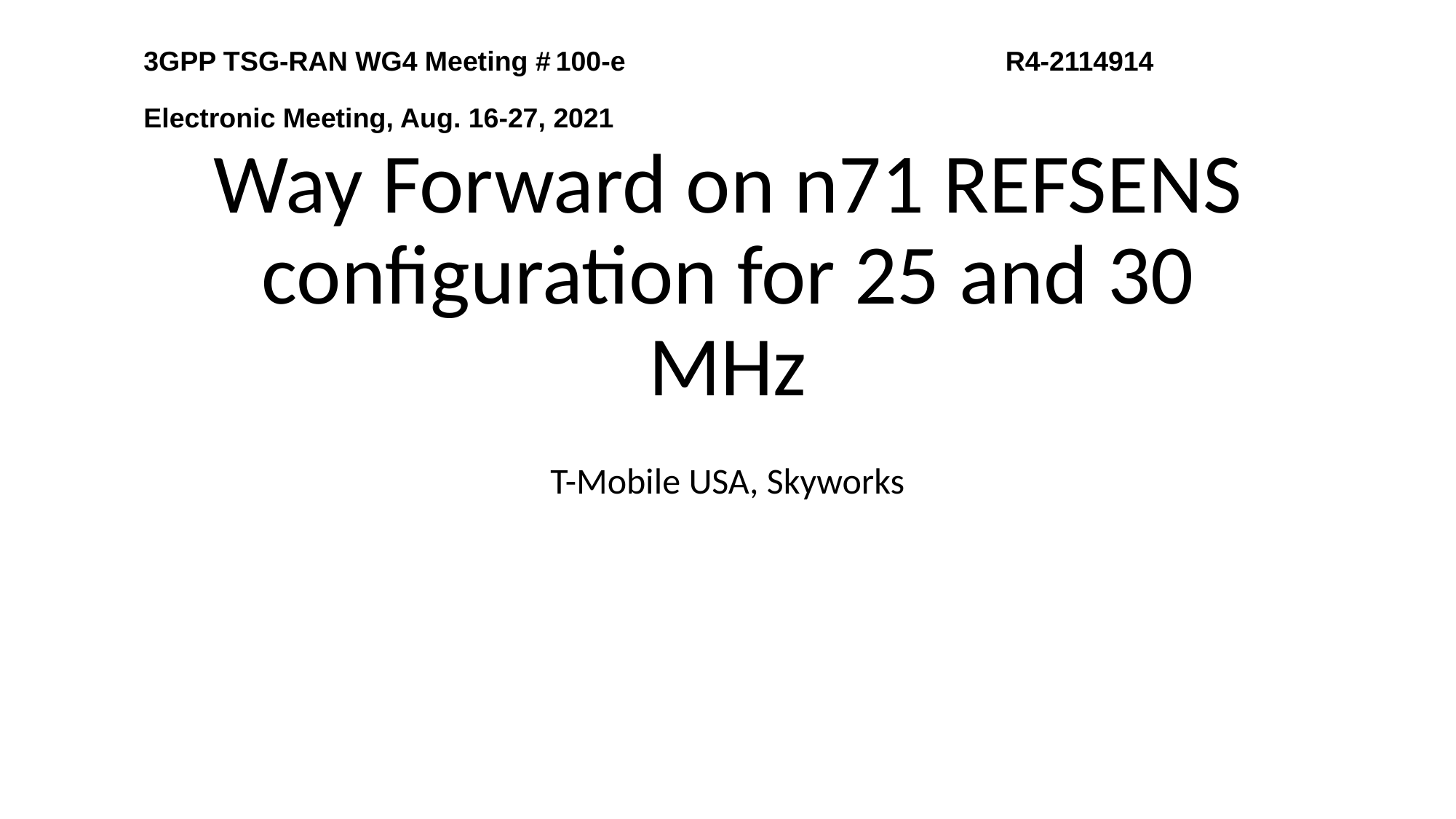

3GPP TSG-RAN WG4 Meeting # 100-e 		R4-2114914

Electronic Meeting, Aug. 16-27, 2021
# Way Forward on n71 REFSENS configuration for 25 and 30 MHz
T-Mobile USA, Skyworks